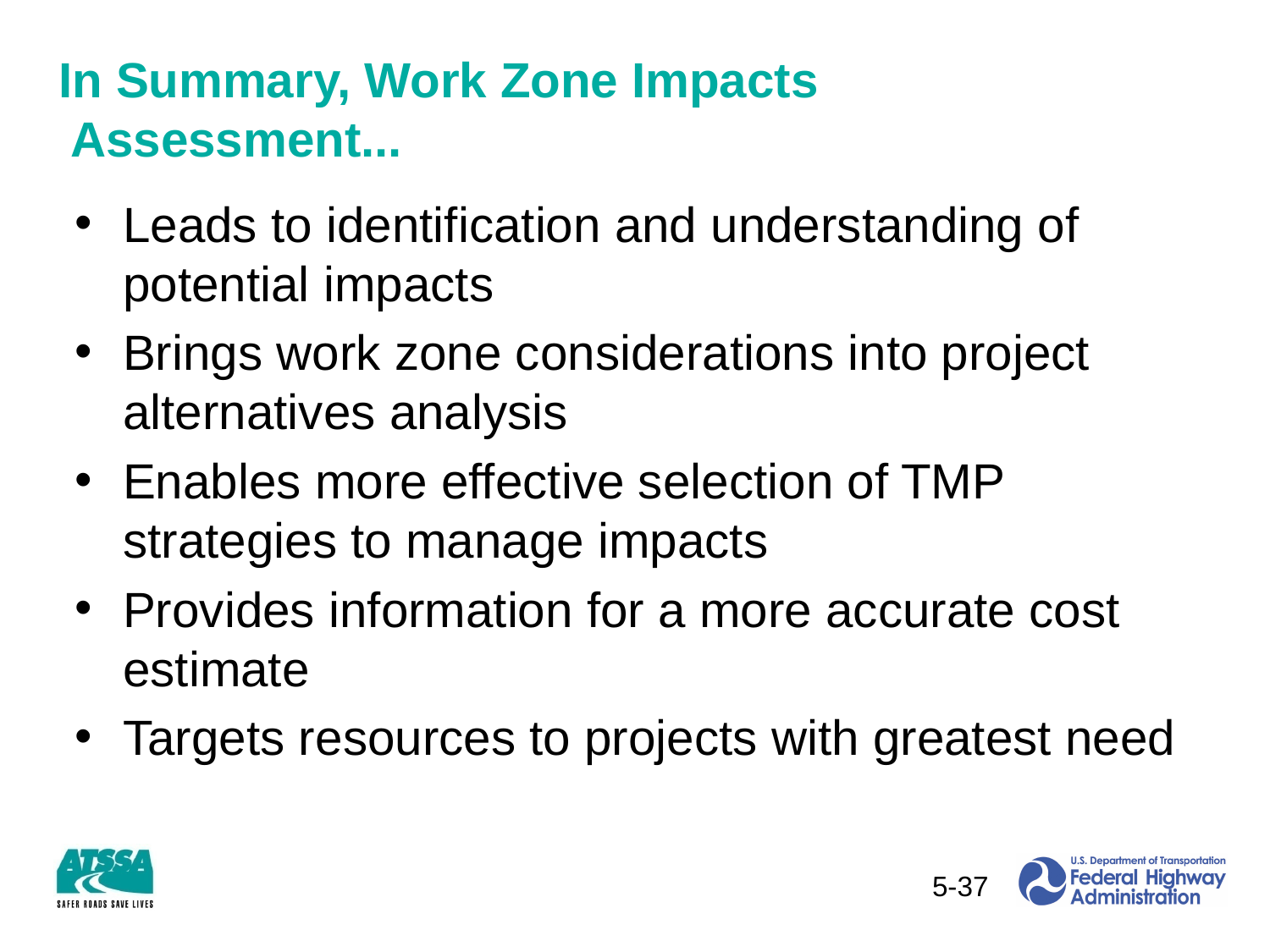

# In Summary, Work Zone Impacts Assessment...
Leads to identification and understanding of potential impacts
Brings work zone considerations into project alternatives analysis
Enables more effective selection of TMP strategies to manage impacts
Provides information for a more accurate cost estimate
Targets resources to projects with greatest need